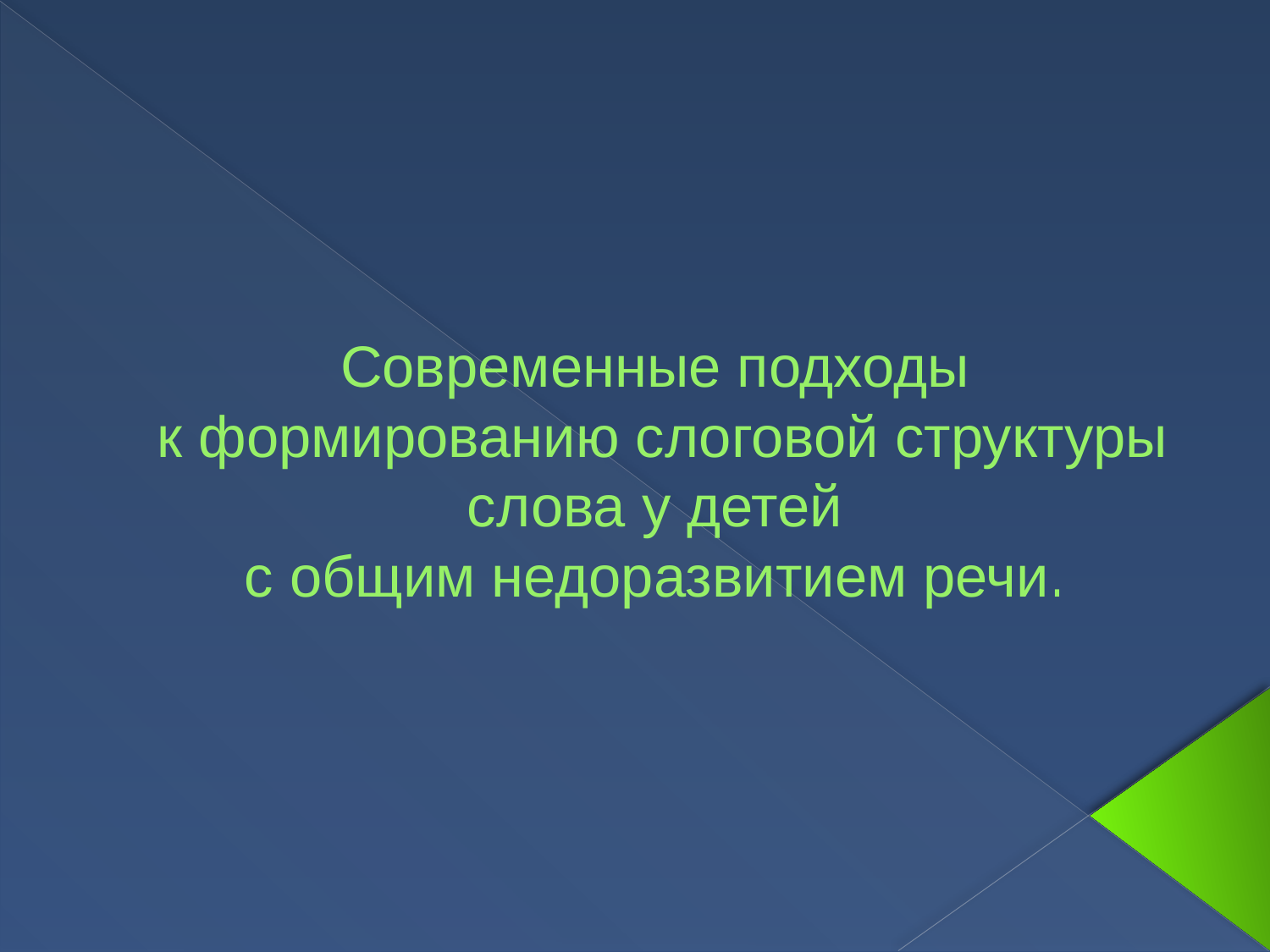

# Современные подходы к формированию слоговой структуры слова у детей с общим недоразвитием речи.